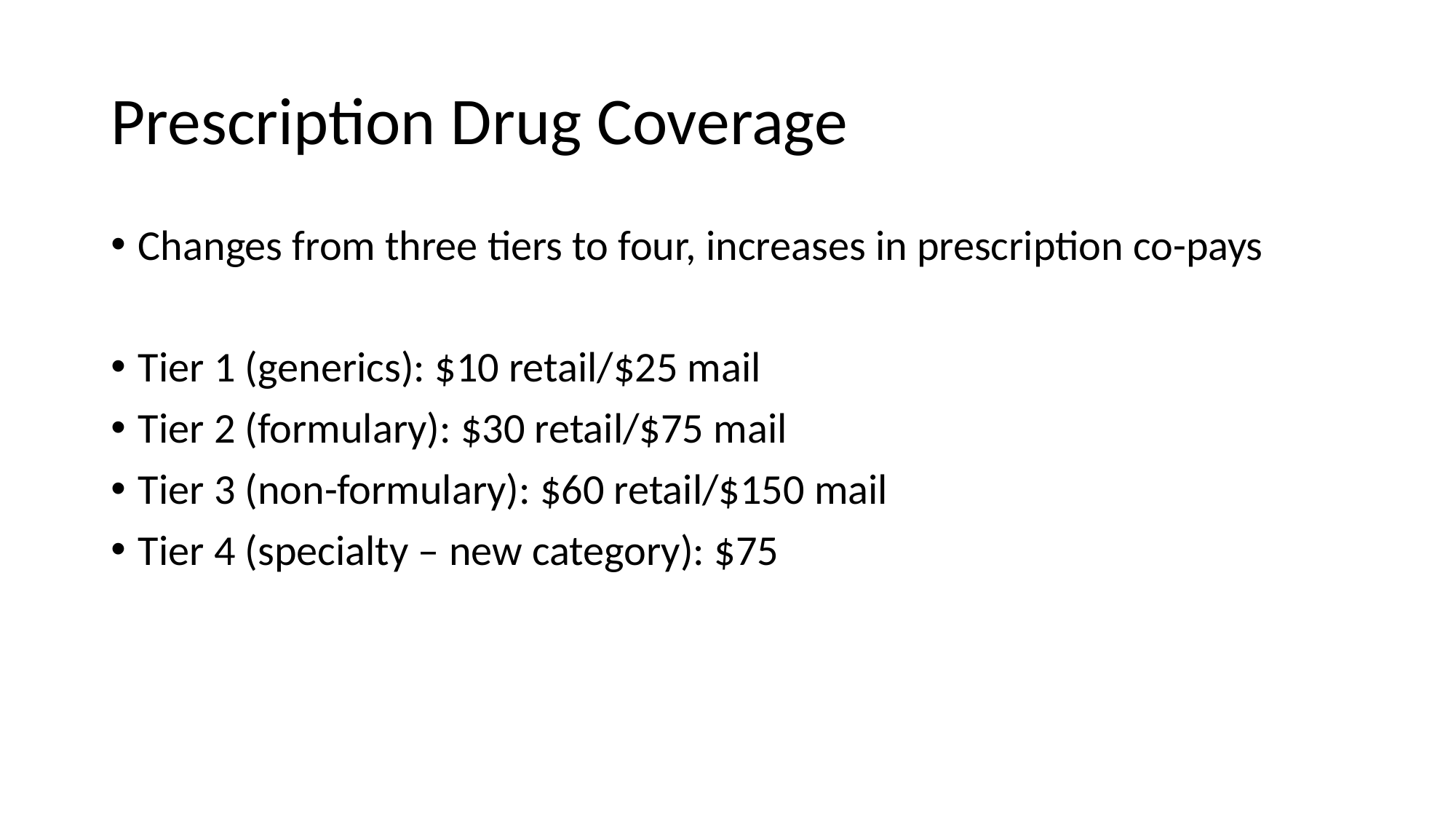

# Prescription Drug Coverage
Changes from three tiers to four, increases in prescription co-pays

Tier 1 (generics): $10 retail/$25 mail
Tier 2 (formulary): $30 retail/$75 mail
Tier 3 (non-formulary): $60 retail/$150 mail
Tier 4 (specialty – new category): $75